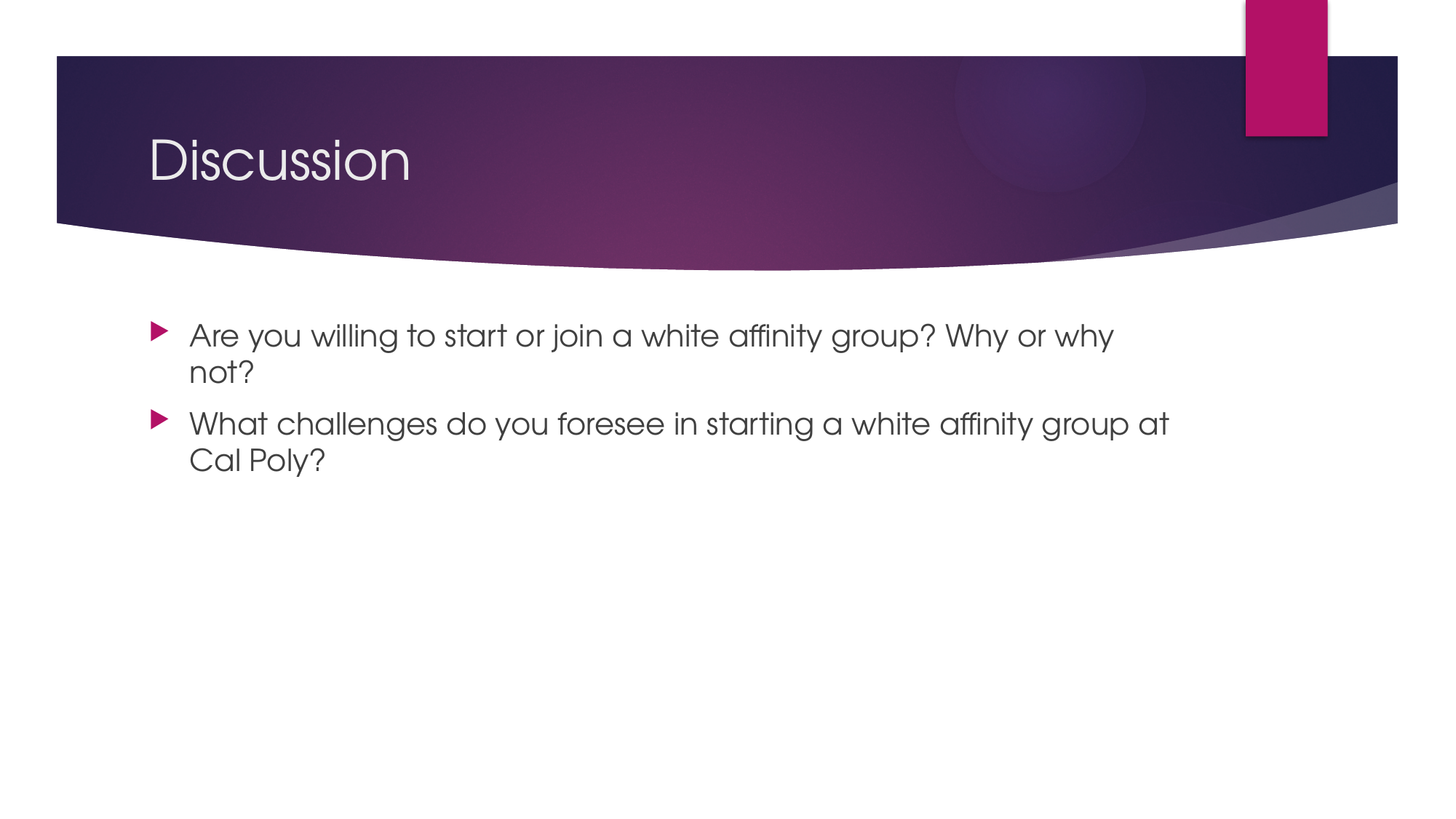

# Discussion
Are you willing to start or join a white affinity group? Why or why not?
What challenges do you foresee in starting a white affinity group at Cal Poly?